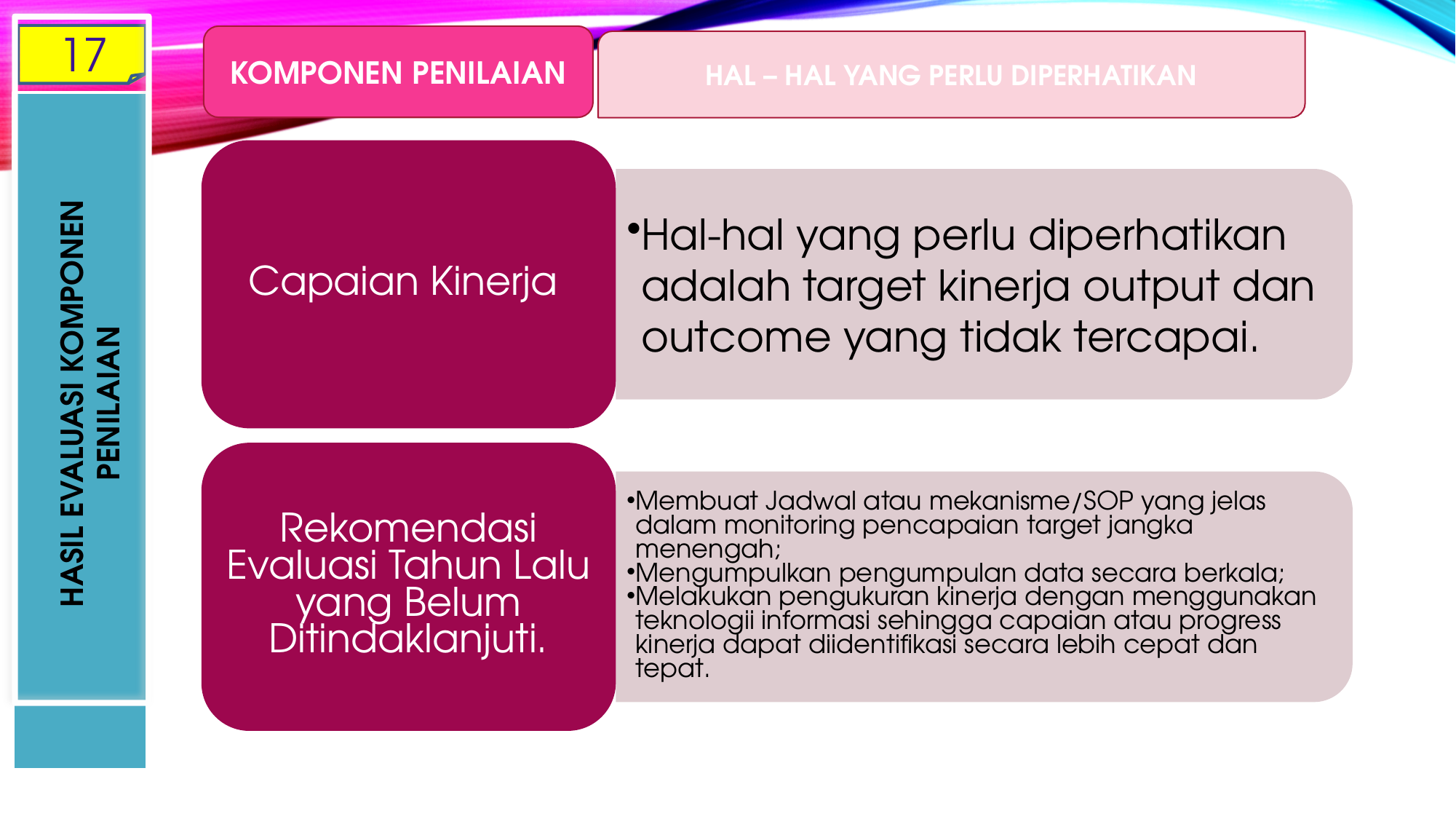

KOMPONEN PENILAIAN
17
HAL – HAL YANG PERLU DIPERHATIKAN

HASIL EVALUASI KOMPONEN PENILAIAN
Capaian Kinerja
Hal-hal yang perlu diperhatikan adalah target kinerja output dan outcome yang tidak tercapai.
Rekomendasi Evaluasi Tahun Lalu yang Belum Ditindaklanjuti.
Membuat Jadwal atau mekanisme/SOP yang jelas dalam monitoring pencapaian target jangka menengah;
Mengumpulkan pengumpulan data secara berkala;
Melakukan pengukuran kinerja dengan menggunakan teknologii informasi sehingga capaian atau progress kinerja dapat diidentifikasi secara lebih cepat dan tepat.